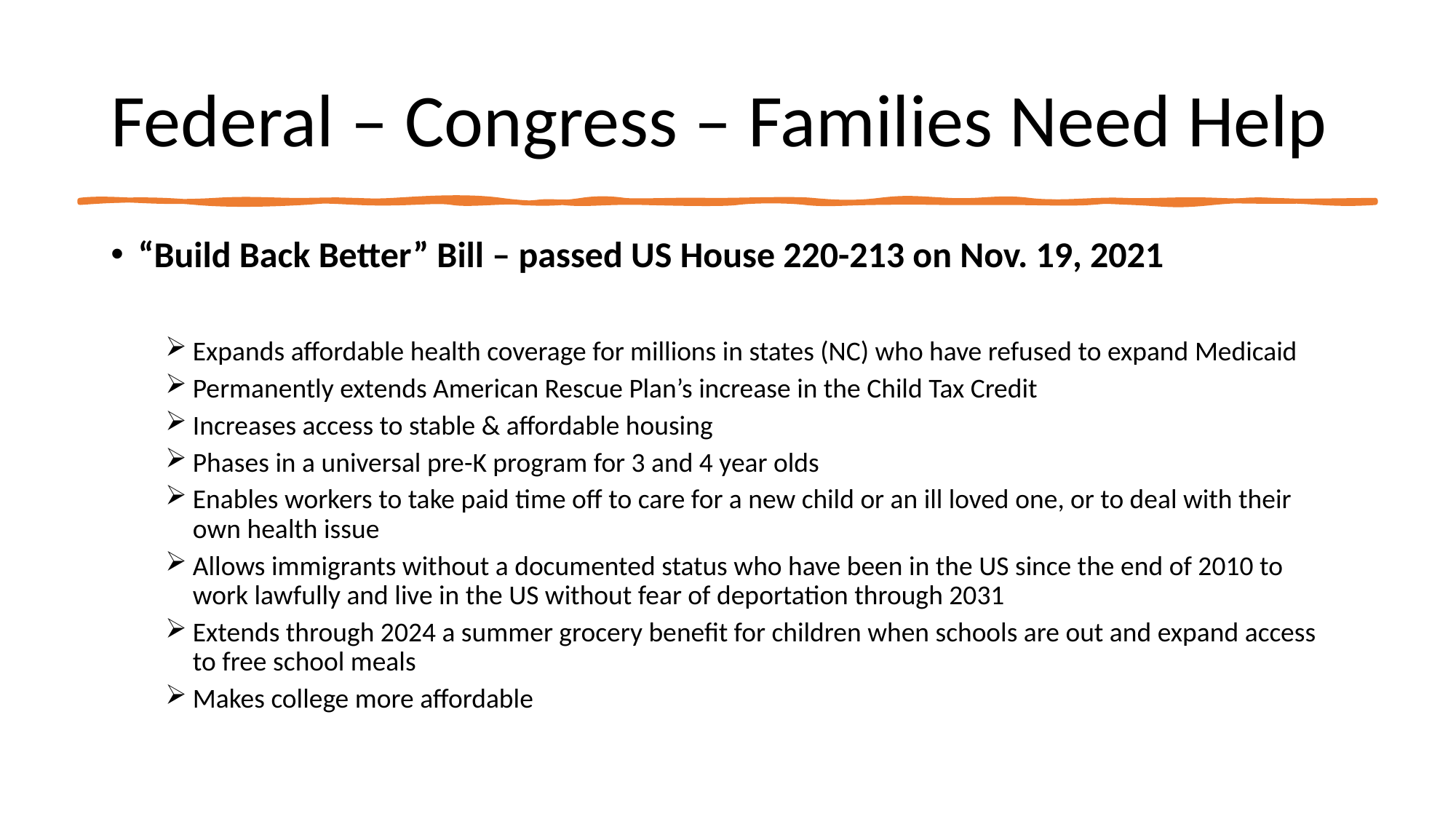

# Federal – Congress – Families Need Help

“Build Back Better” Bill – passed US House 220-213 on Nov. 19, 2021

Expands affordable health coverage for millions in states (NC) who have refused to expand Medicaid
Permanently extends American Rescue Plan’s increase in the Child Tax Credit
Increases access to stable & affordable housing
Phases in a universal pre-K program for 3 and 4 year olds
Enables workers to take paid time off to care for a new child or an ill loved one, or to deal with their own health issue
Allows immigrants without a documented status who have been in the US since the end of 2010 to work lawfully and live in the US without fear of deportation through 2031
Extends through 2024 a summer grocery benefit for children when schools are out and expand access to free school meals
Makes college more affordable